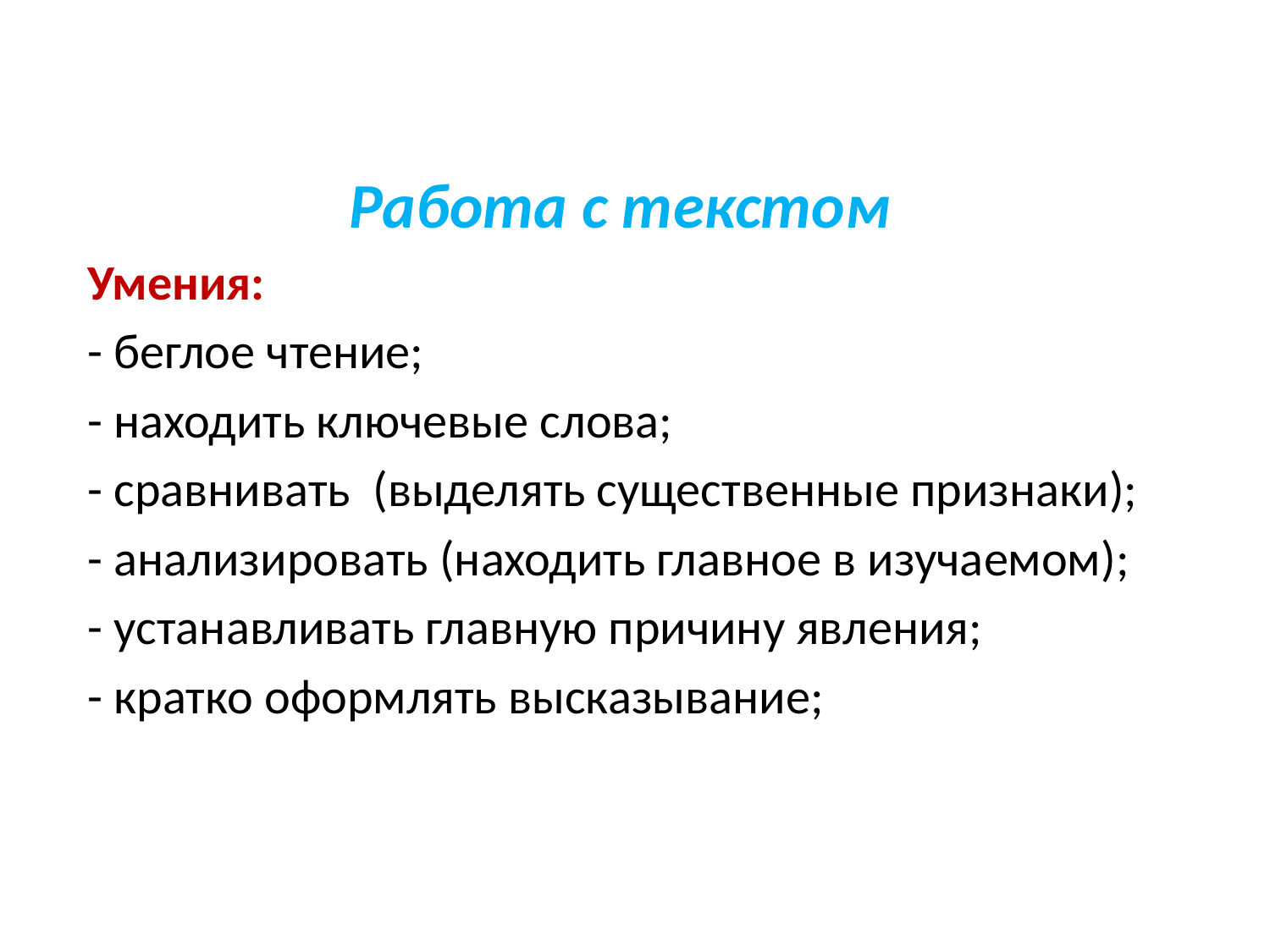

Работа с текстом
Умения:
- беглое чтение;
- находить ключевые слова;
- сравнивать  (выделять существенные признаки);
- анализировать (находить главное в изучаемом);
- устанавливать главную причину явления;
- кратко оформлять высказывание;